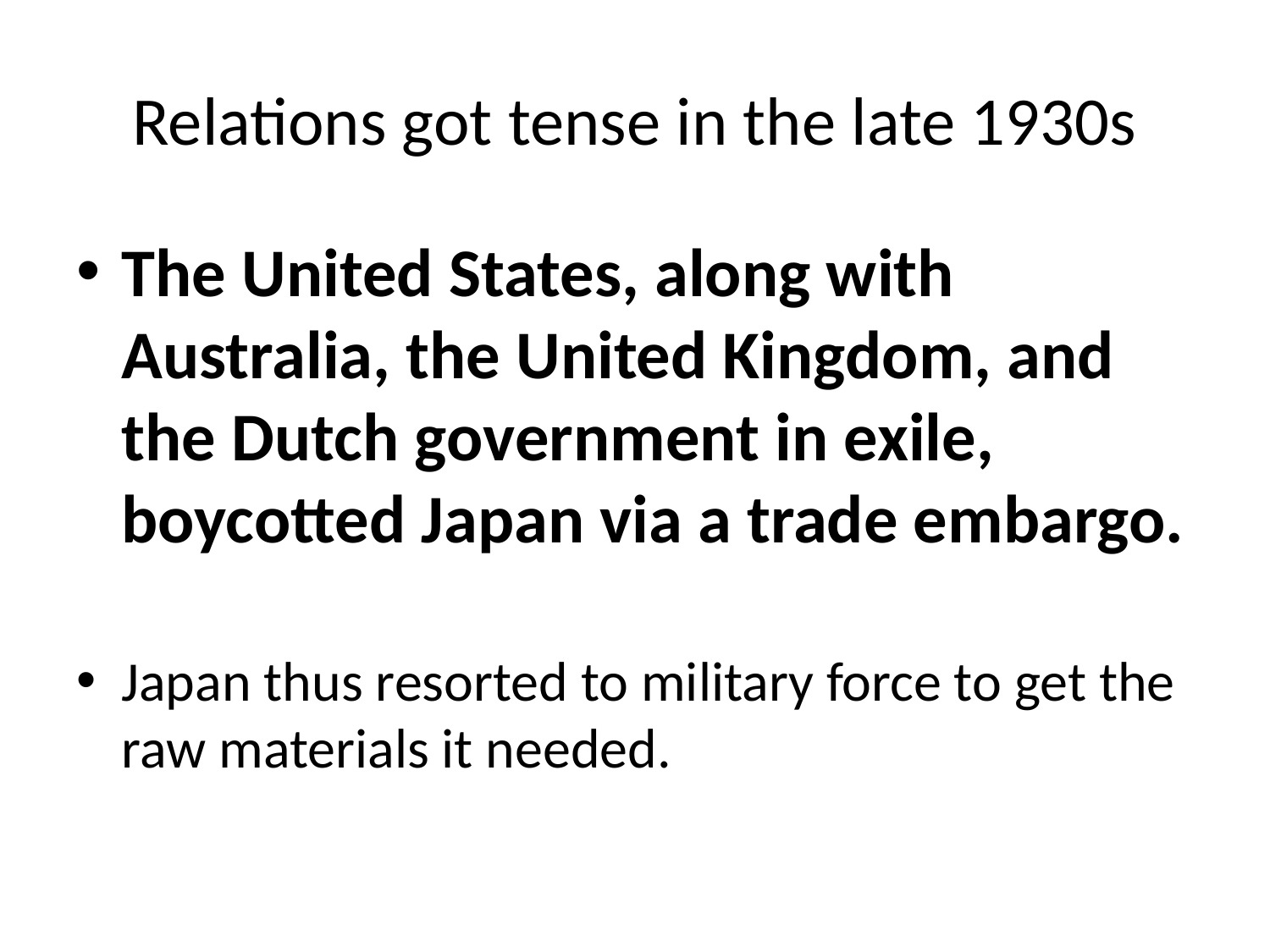

# Relations got tense in the late 1930s
The United States, along with Australia, the United Kingdom, and the Dutch government in exile, boycotted Japan via a trade embargo.

Japan thus resorted to military force to get the raw materials it needed.